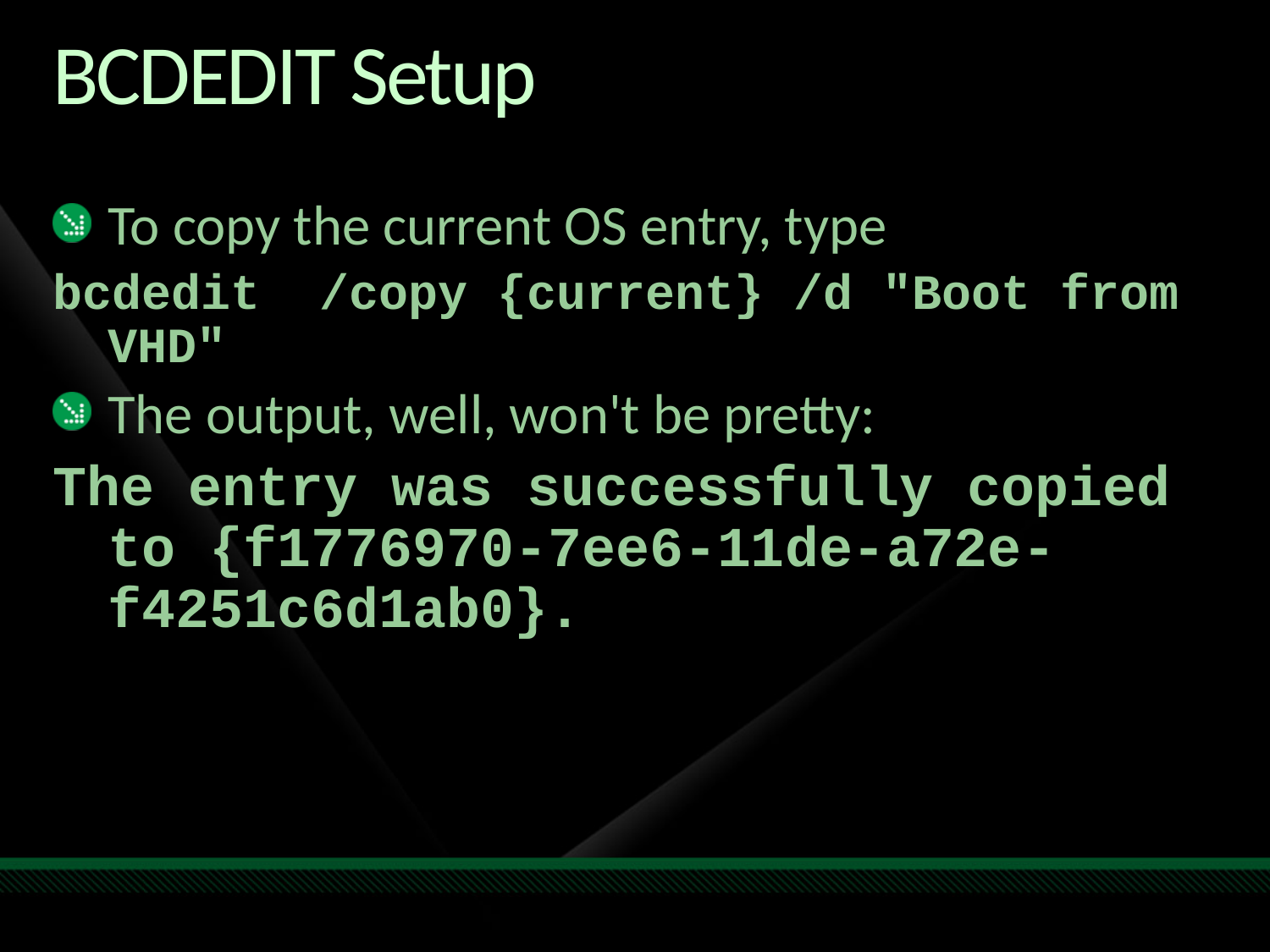

# BCDEDIT Setup
To copy the current OS entry, type
bcdedit  /copy {current} /d "Boot from VHD"
The output, well, won't be pretty:
The entry was successfully copied to {f1776970-7ee6-11de-a72e-f4251c6d1ab0}.